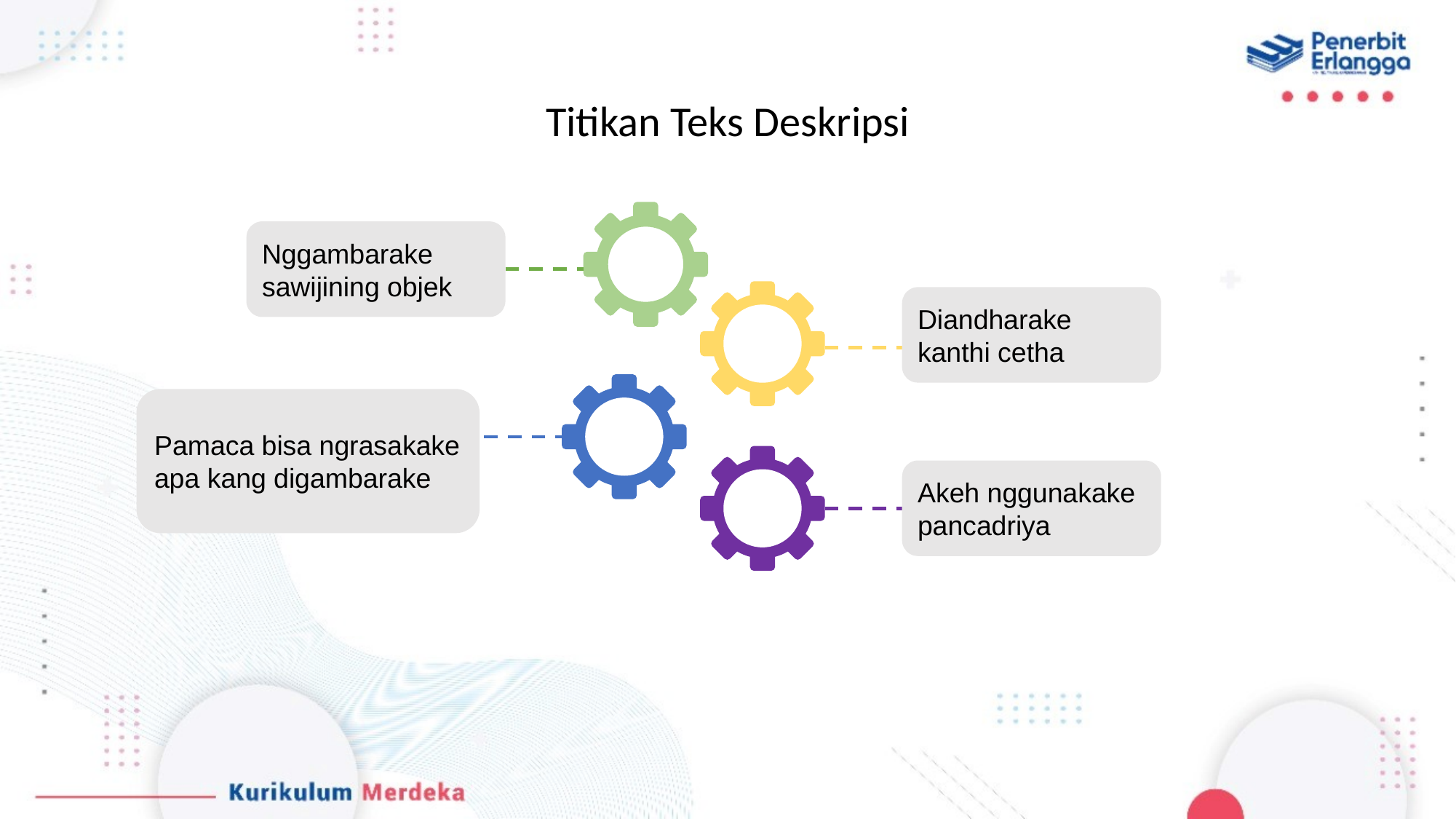

# Titikan Teks Deskripsi

Nggambarake sawijining objek

Diandharake kanthi cetha

Pamaca bisa ngrasakake apa kang digambarake

Akeh nggunakake pancadriya